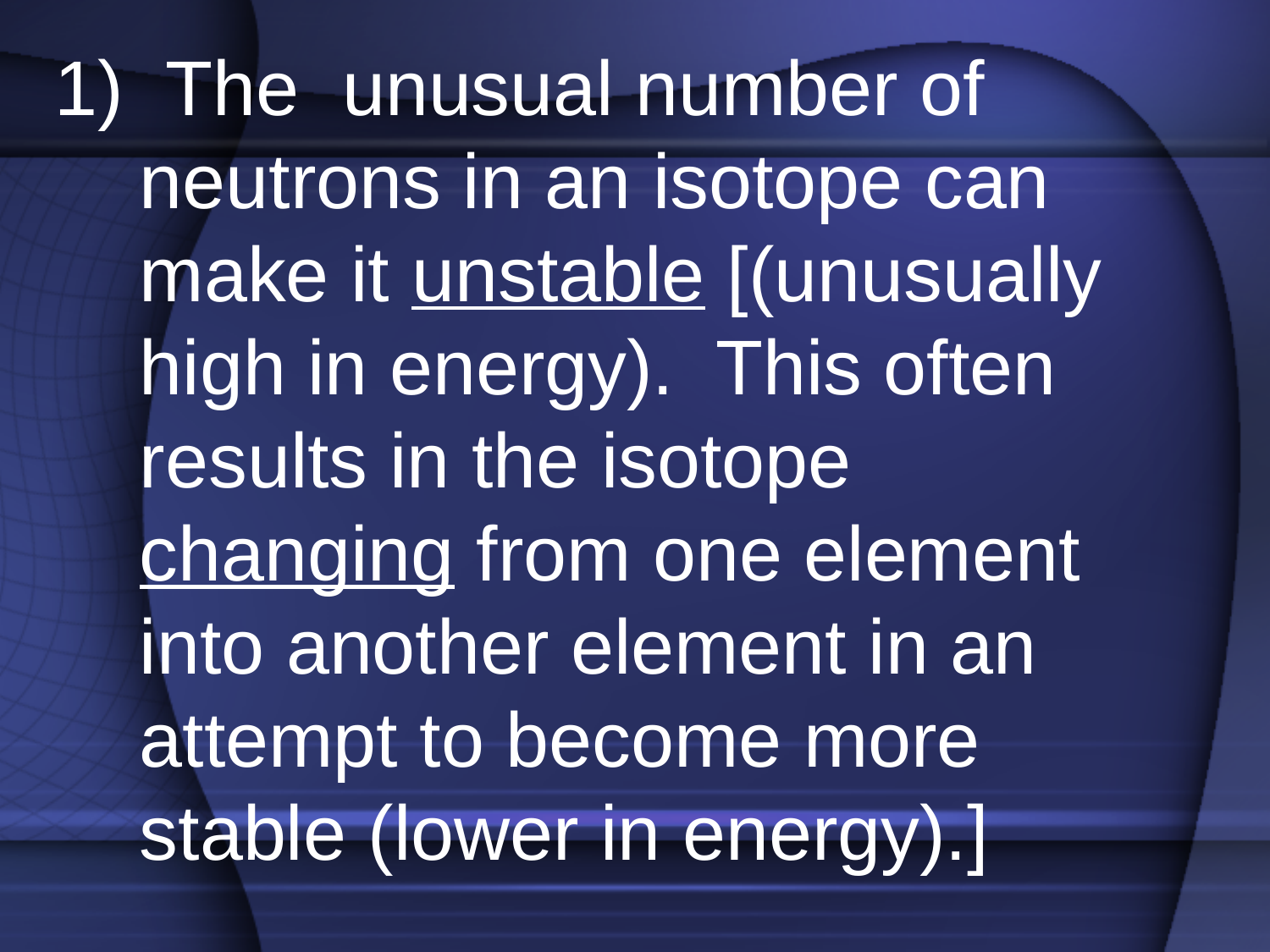

1)  The  unusual number of neutrons in an isotope can make it unstable [(unusually high in energy).  This often results in the isotope changing from one element into another element in an attempt to become more stable (lower in energy).]